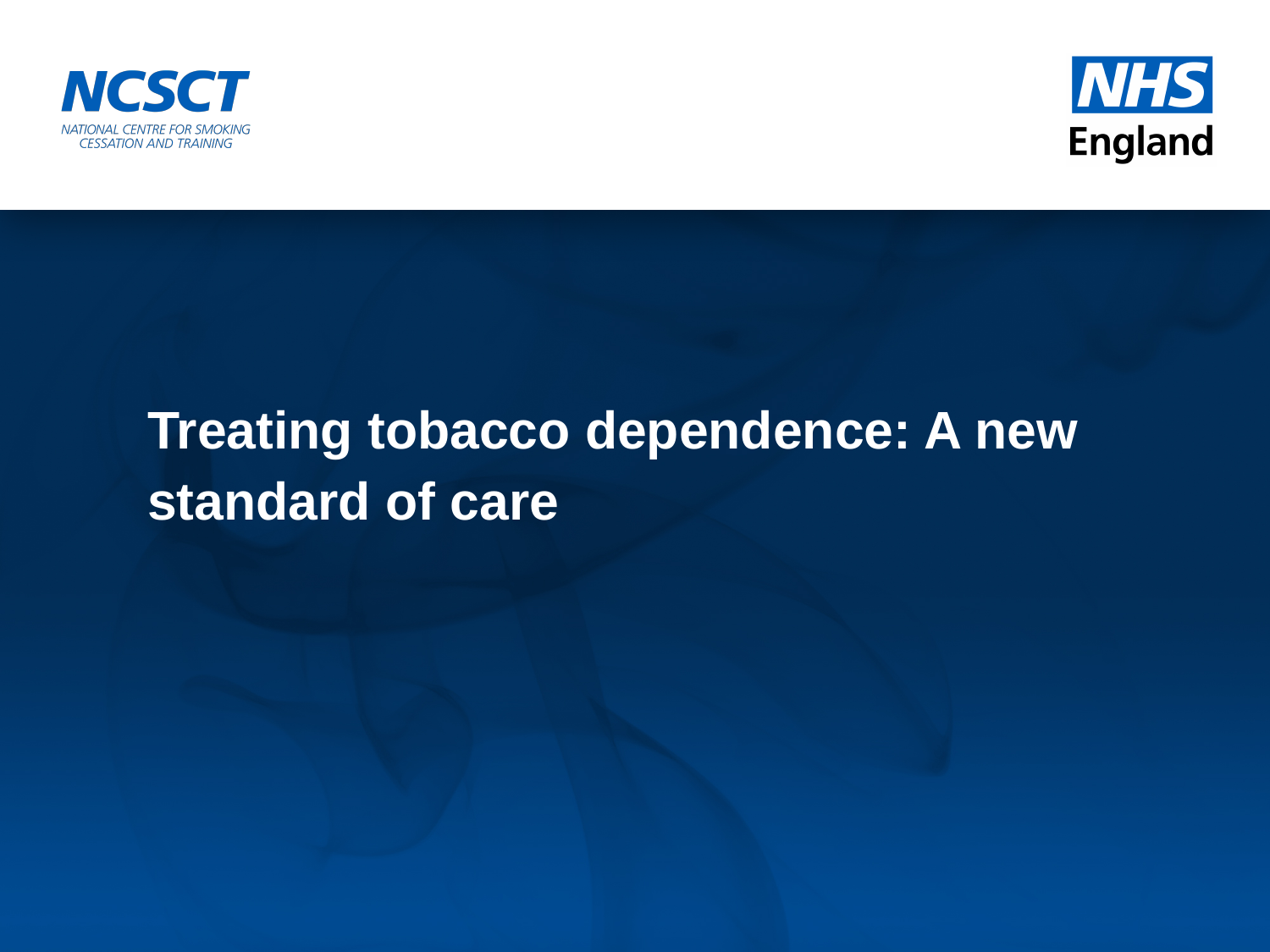

Treating tobacco dependence: A new standard of care